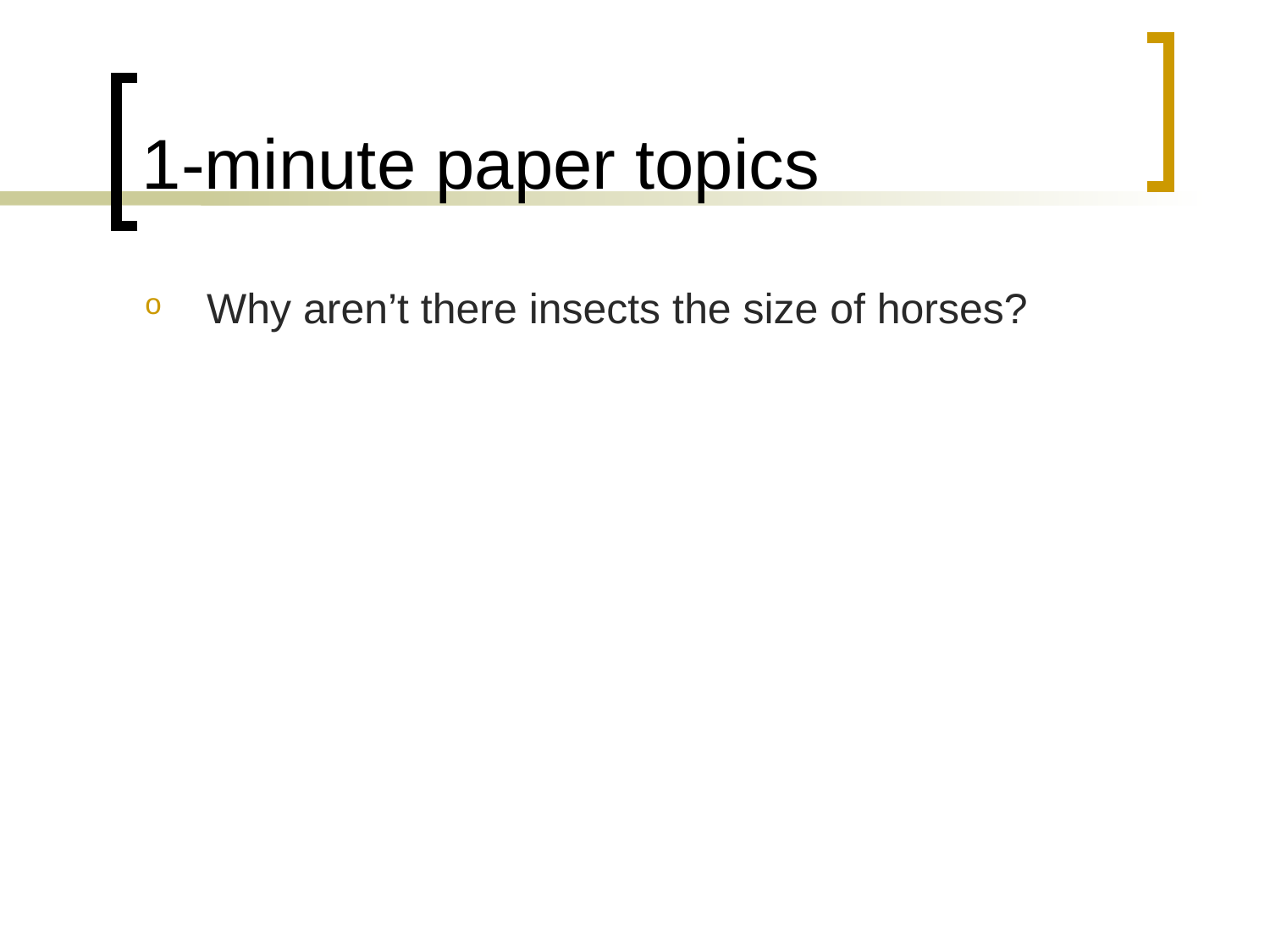

# 1-minute paper topics
Why aren’t there insects the size of horses?